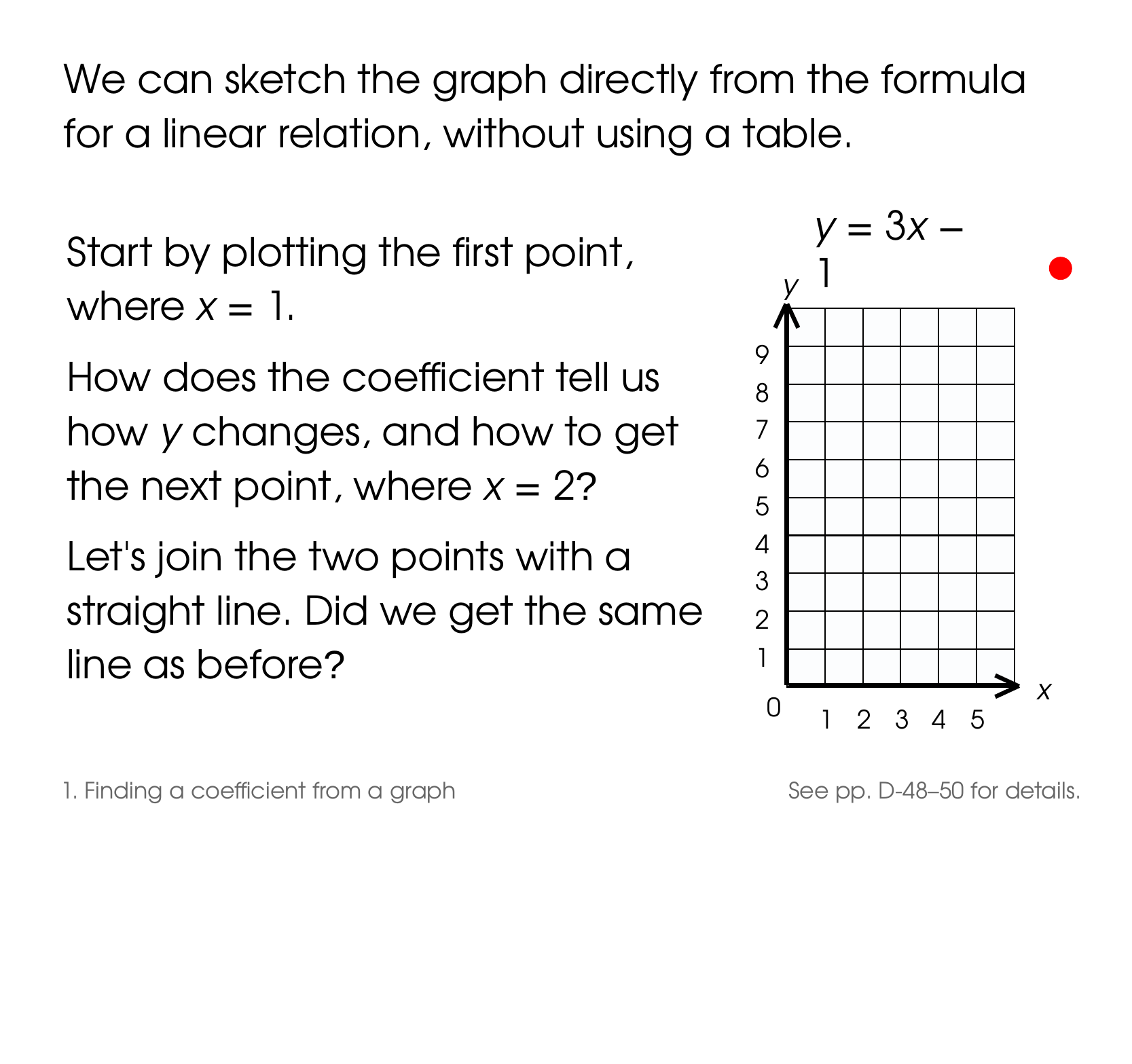

We can sketch the graph directly from the formula for a linear relation, without using a table.
y = 3x − 1
Start by plotting the first point,
where x = 1.
How does the coefficient tell us
​how y changes, and how to get
​the next point, where x = 2?
Let's join the two points with a
​straight line. Did we get the same
​line as before?

y

9
8
7
6
5
4
3
2
1
0
1
2
3
4
5
x
1. Finding a coefficient from a graph
See pp. D-48–50 for details.